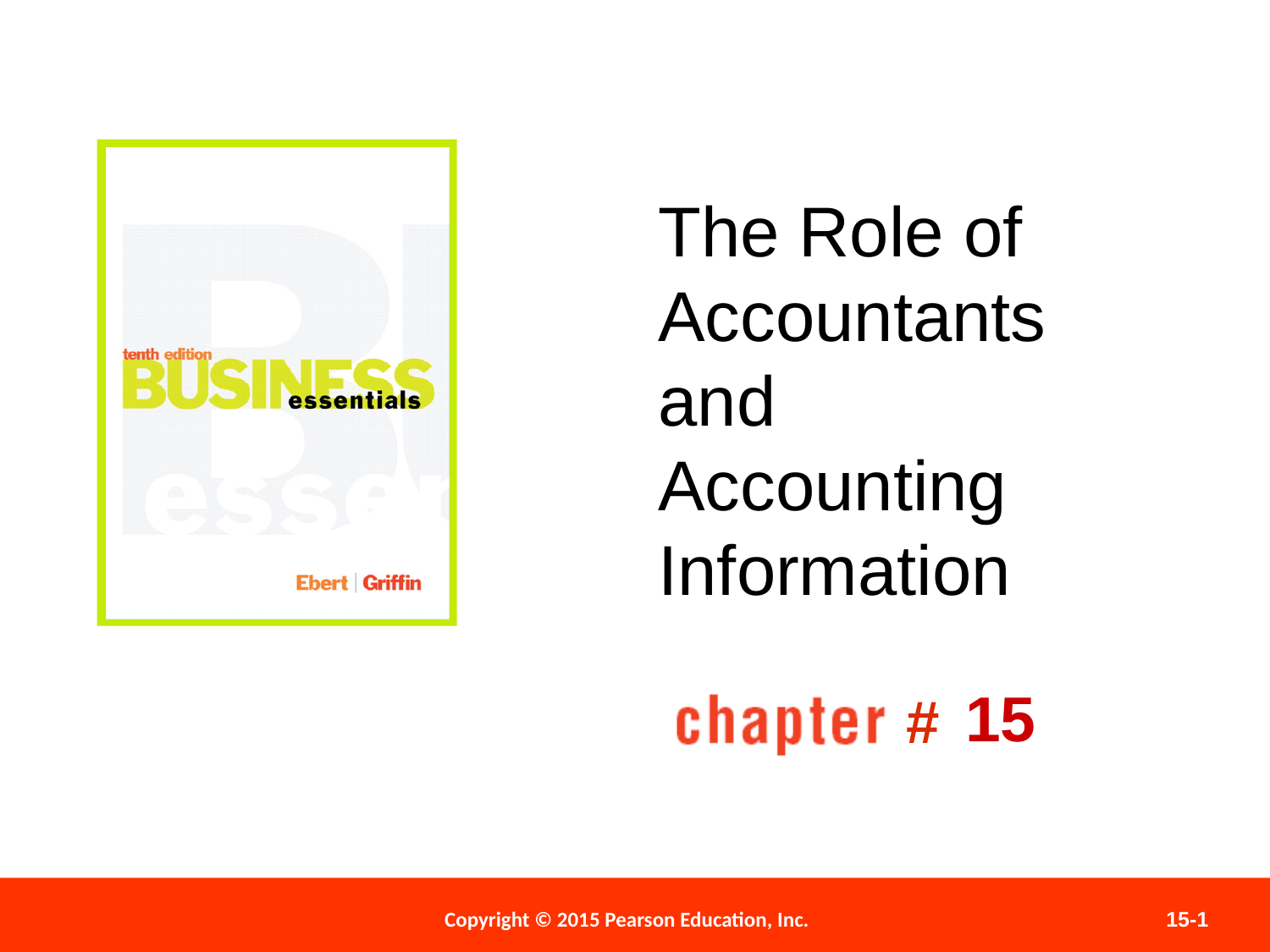

# The Role of Accountants and Accounting Information
15